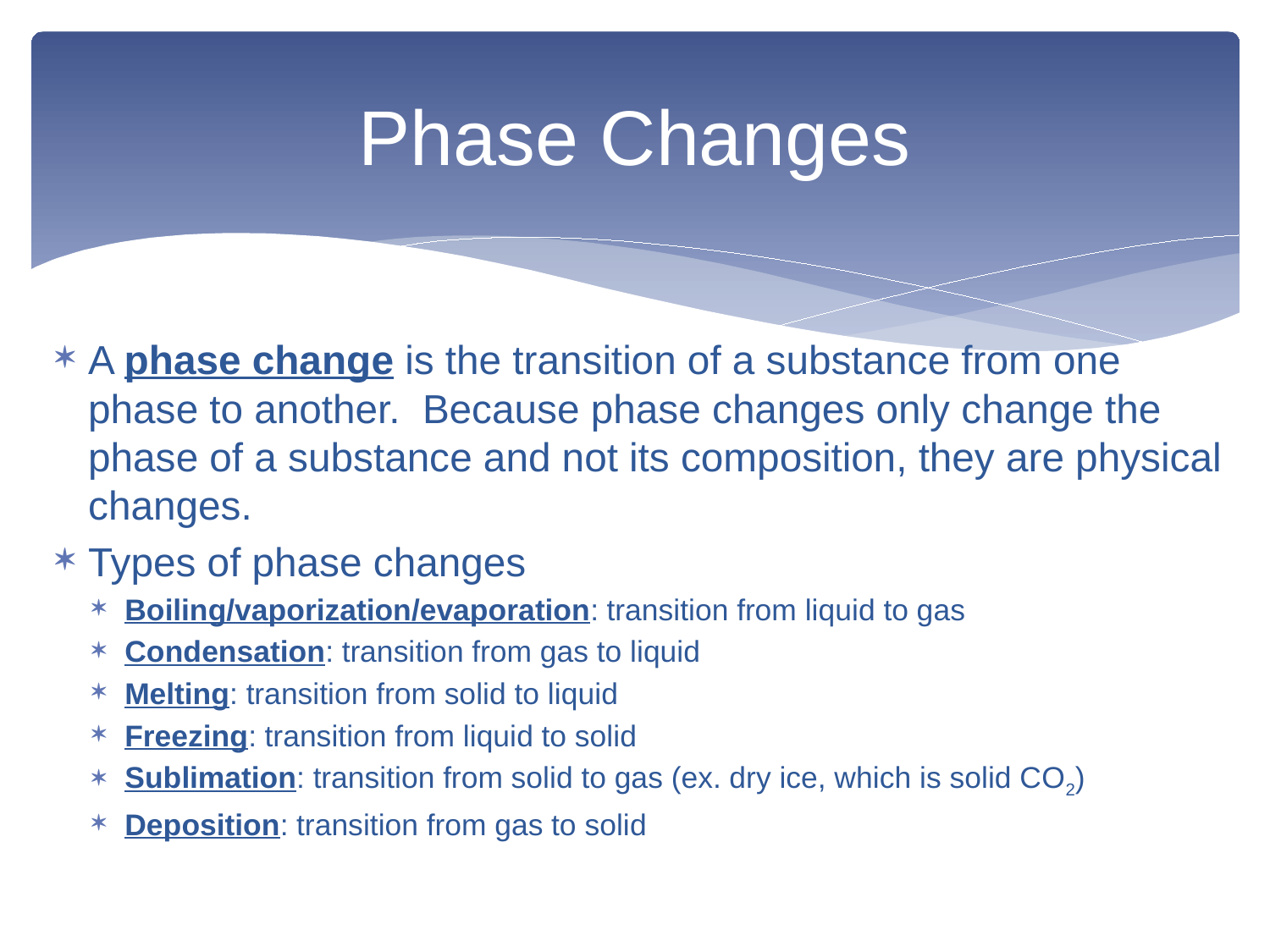

# Phase Changes
A phase change is the transition of a substance from one phase to another.  Because phase changes only change the phase of a substance and not its composition, they are physical changes.
Types of phase changes
Boiling/vaporization/evaporation: transition from liquid to gas
Condensation: transition from gas to liquid
Melting: transition from solid to liquid
Freezing: transition from liquid to solid
Sublimation: transition from solid to gas (ex. dry ice, which is solid CO2)
Deposition: transition from gas to solid